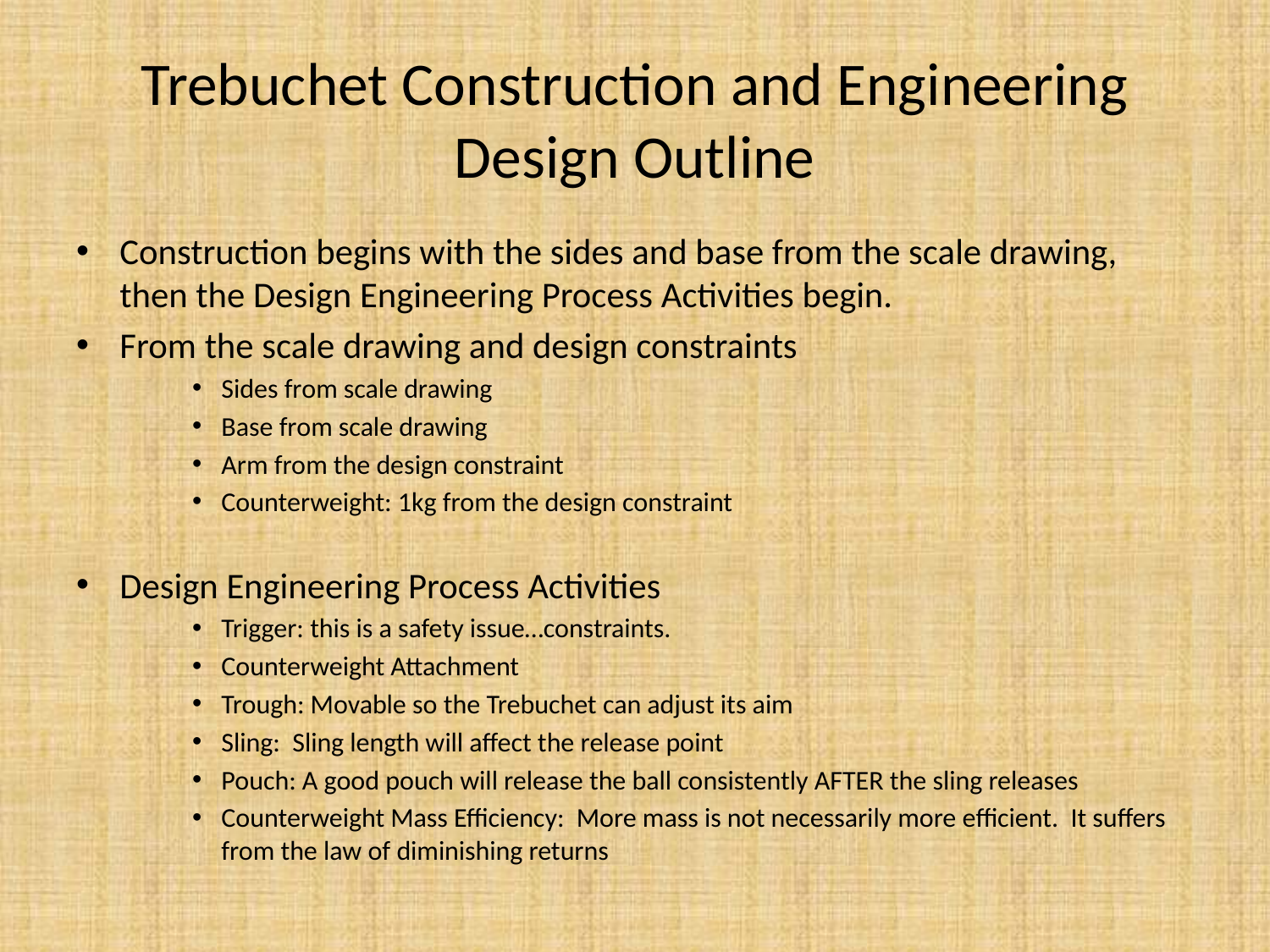

# Trebuchet Construction and Engineering Design Outline
Construction begins with the sides and base from the scale drawing,  then the Design Engineering Process Activities begin.
From the scale drawing and design constraints
Sides from scale drawing
Base from scale drawing
Arm from the design constraint
Counterweight: 1kg from the design constraint

Design Engineering Process Activities
Trigger: this is a safety issue…constraints.
Counterweight Attachment
Trough: Movable so the Trebuchet can adjust its aim
Sling:  Sling length will affect the release point
Pouch: A good pouch will release the ball consistently AFTER the sling releases
Counterweight Mass Efficiency:  More mass is not necessarily more efficient.  It suffers from the law of diminishing returns